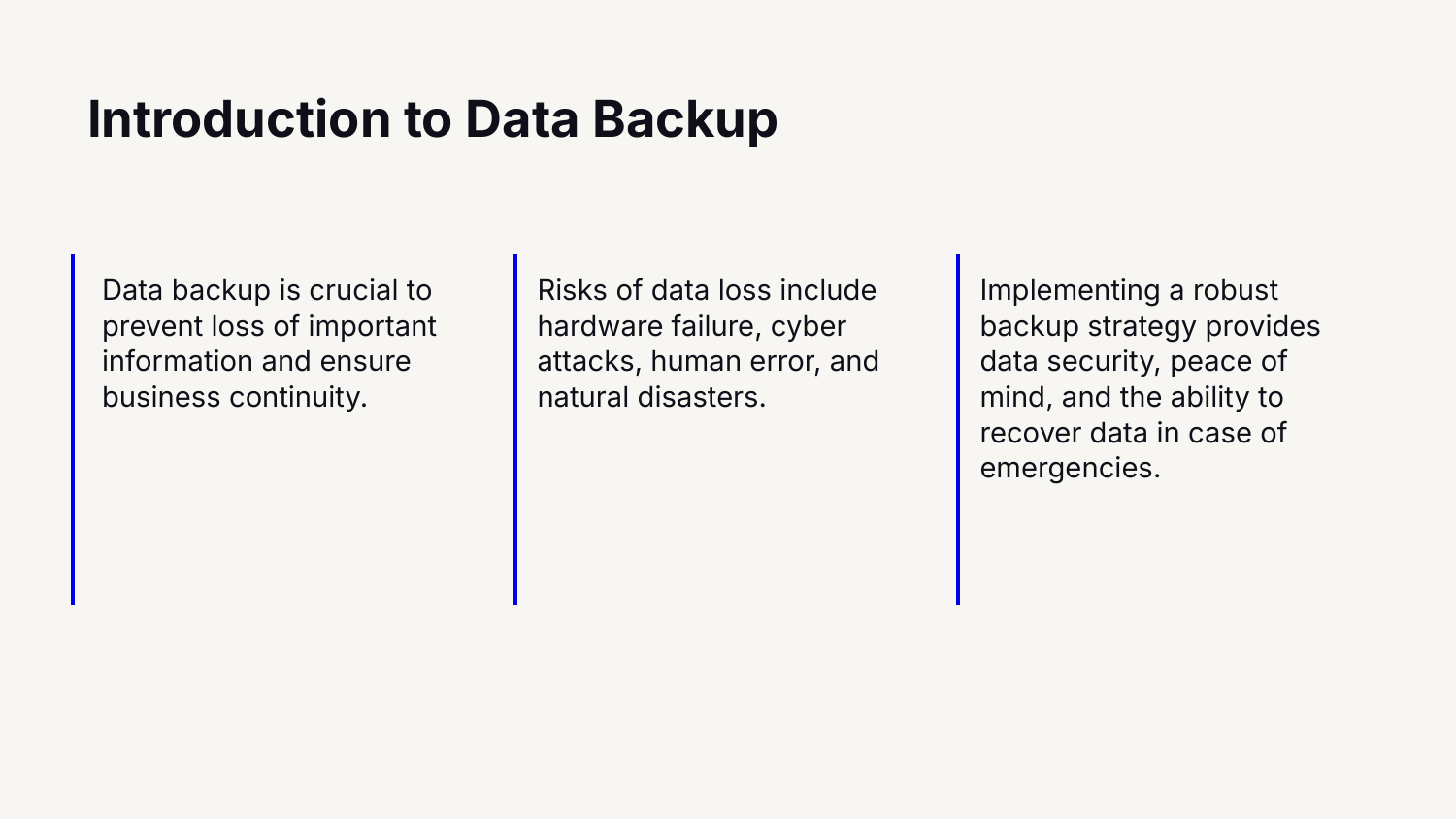

# Introduction to Data Backup
Data backup is crucial to prevent loss of important information and ensure business continuity.
Risks of data loss include hardware failure, cyber attacks, human error, and natural disasters.
Implementing a robust backup strategy provides data security, peace of mind, and the ability to recover data in case of emergencies.